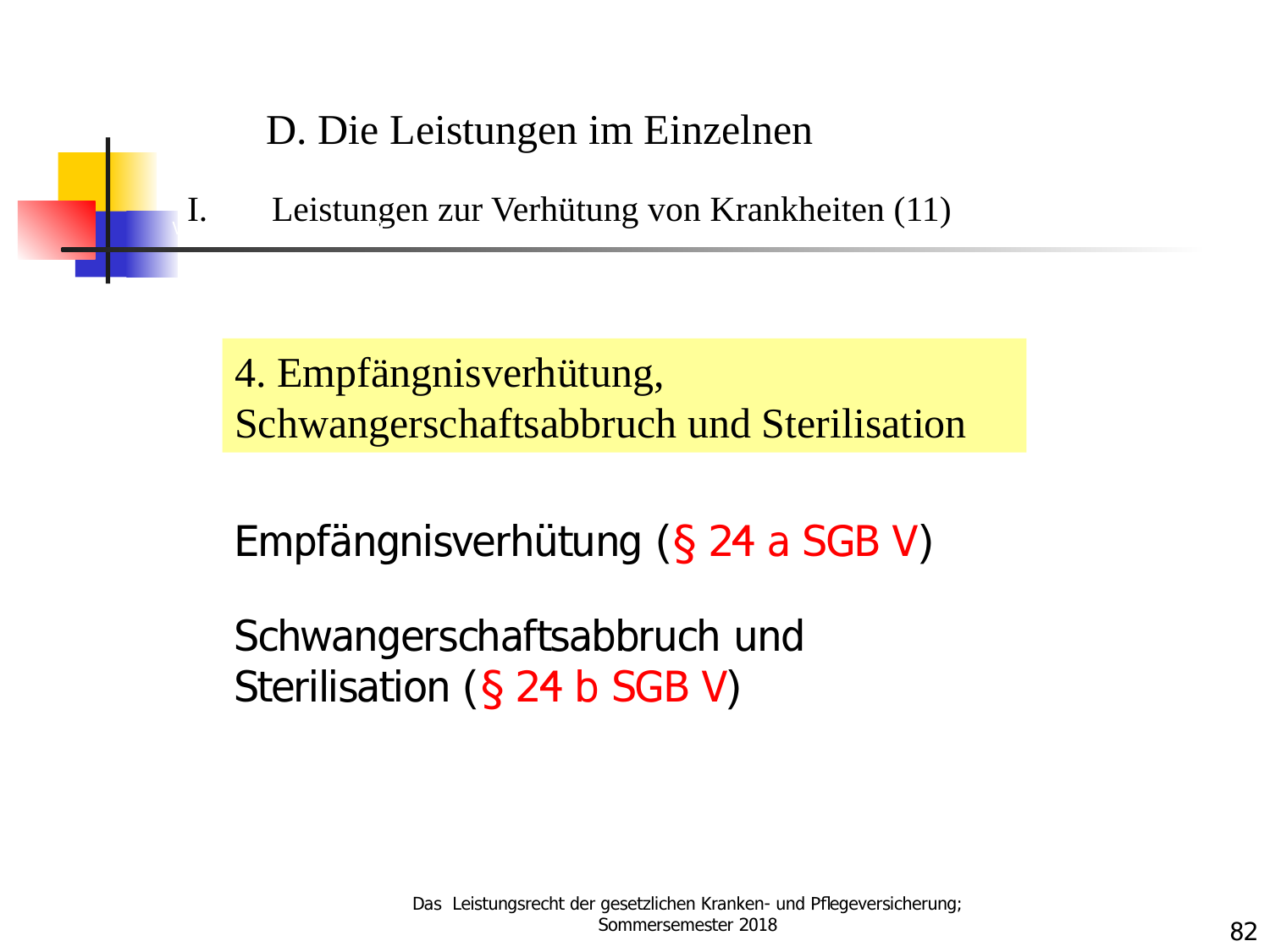

Verhütung v. Krankheiten 9
D. Die Leistungen im Einzelnen

Leistungen zur Verhütung von Krankheiten (11)
4. Empfängnisverhütung, Schwangerschaftsabbruch und Sterilisation
Empfängnisverhütung (§ 24 a SGB V)
Schwangerschaftsabbruch und Sterilisation (§ 24 b SGB V)
Das  Leistungsrecht der gesetzlichen Kranken- und Pflegeversicherung; Sommersemester 2018
82